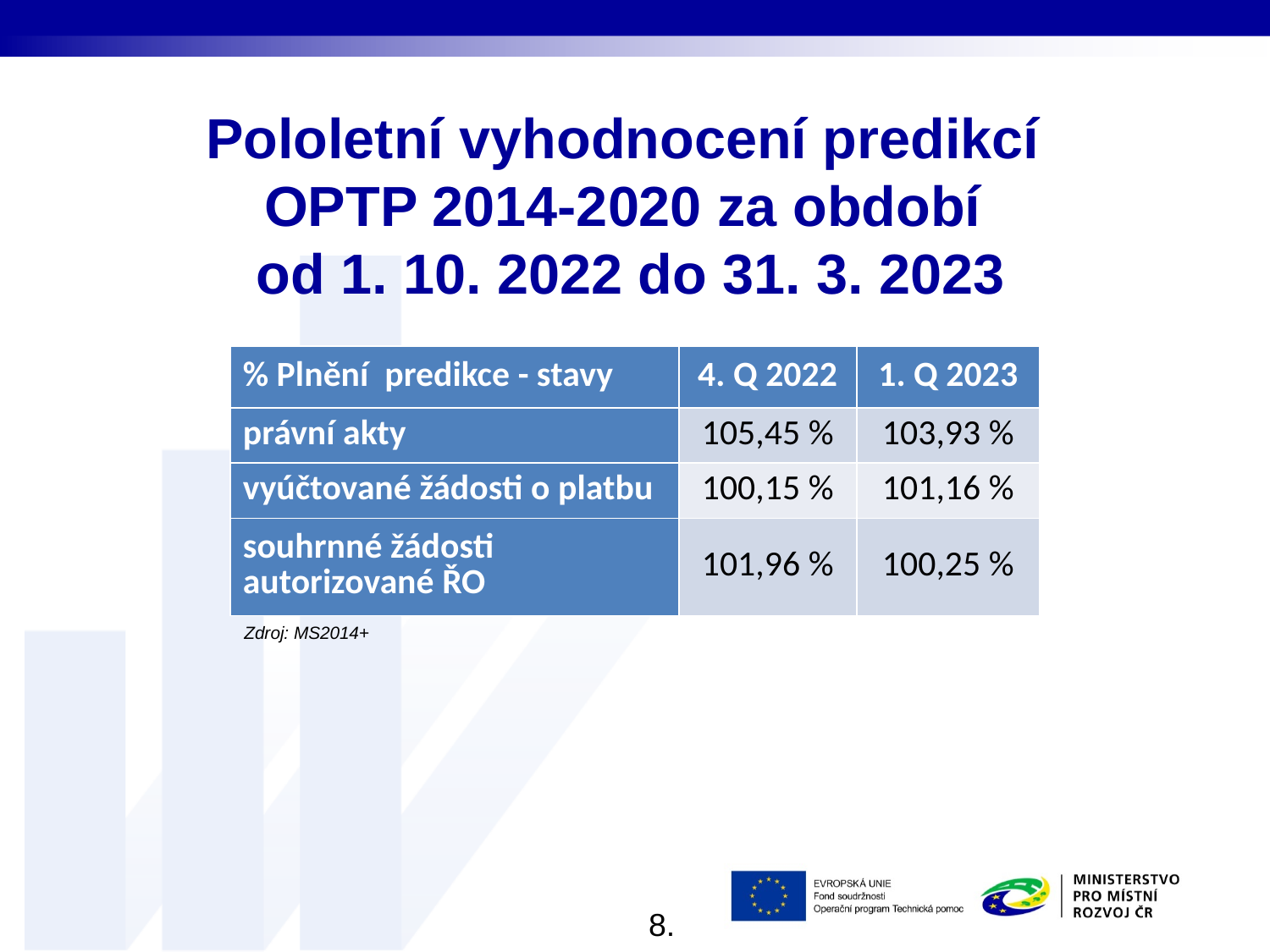

# Pololetní vyhodnocení predikcí OPTP 2014-2020 za období od 1. 10. 2022 do 31. 3. 2023
| % Plnění predikce - stavy | 4. Q 2022 | 1. Q 2023 |
| --- | --- | --- |
| právní akty | 105,45 % | 103,93 % |
| vyúčtované žádosti o platbu | 100,15 % | 101,16 % |
| souhrnné žádosti autorizované ŘO | 101,96 % | 100,25 % |
Zdroj: MS2014+

8.